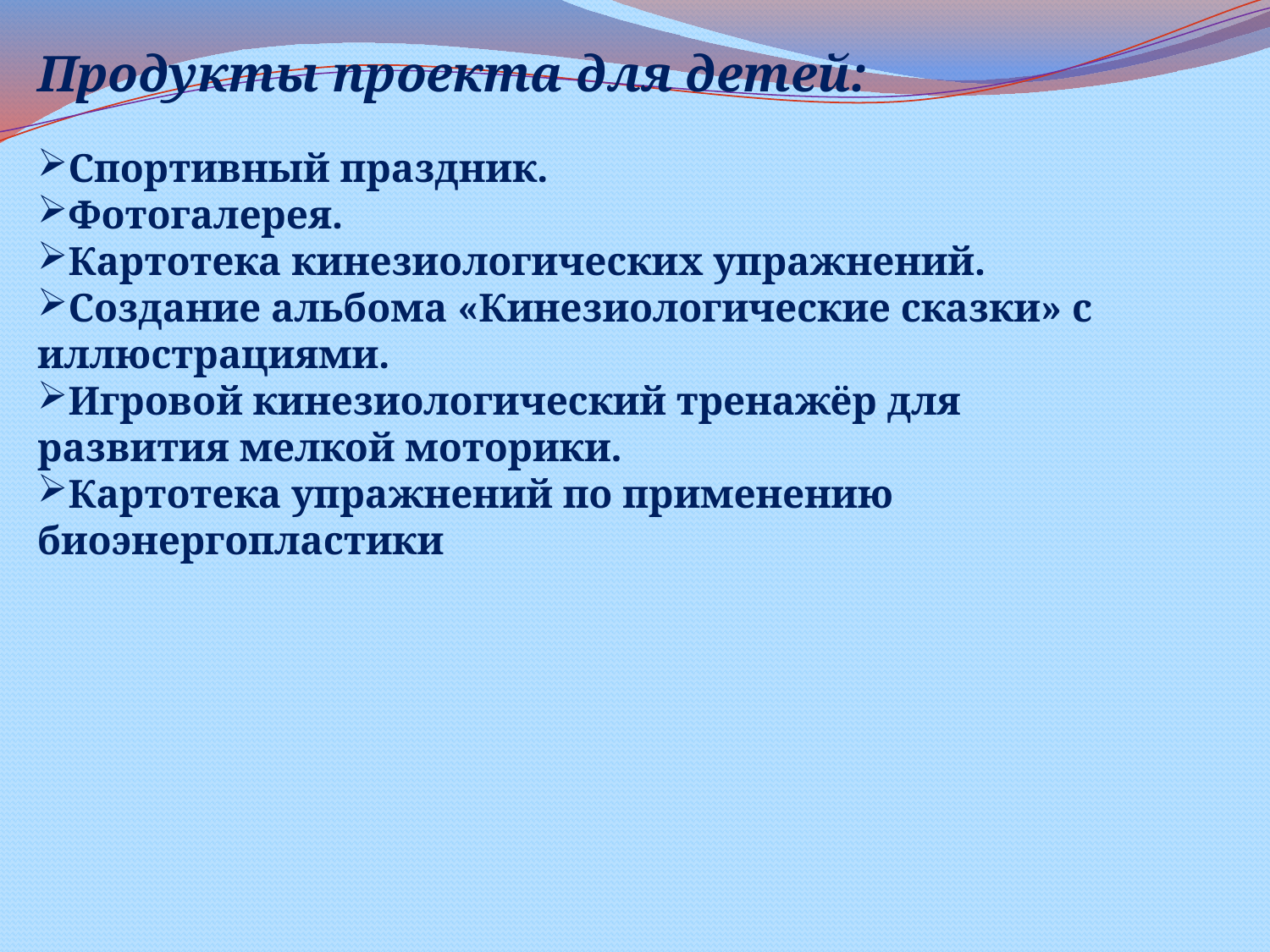

Продукты проекта для детей:

Спортивный праздник.
Фотогалерея.
Картотека кинезиологических упражнений.
Создание альбома «Кинезиологические сказки» с иллюстрациями.
Игровой кинезиологический тренажёр для развития мелкой моторики.
Картотека упражнений по применению биоэнергопластики